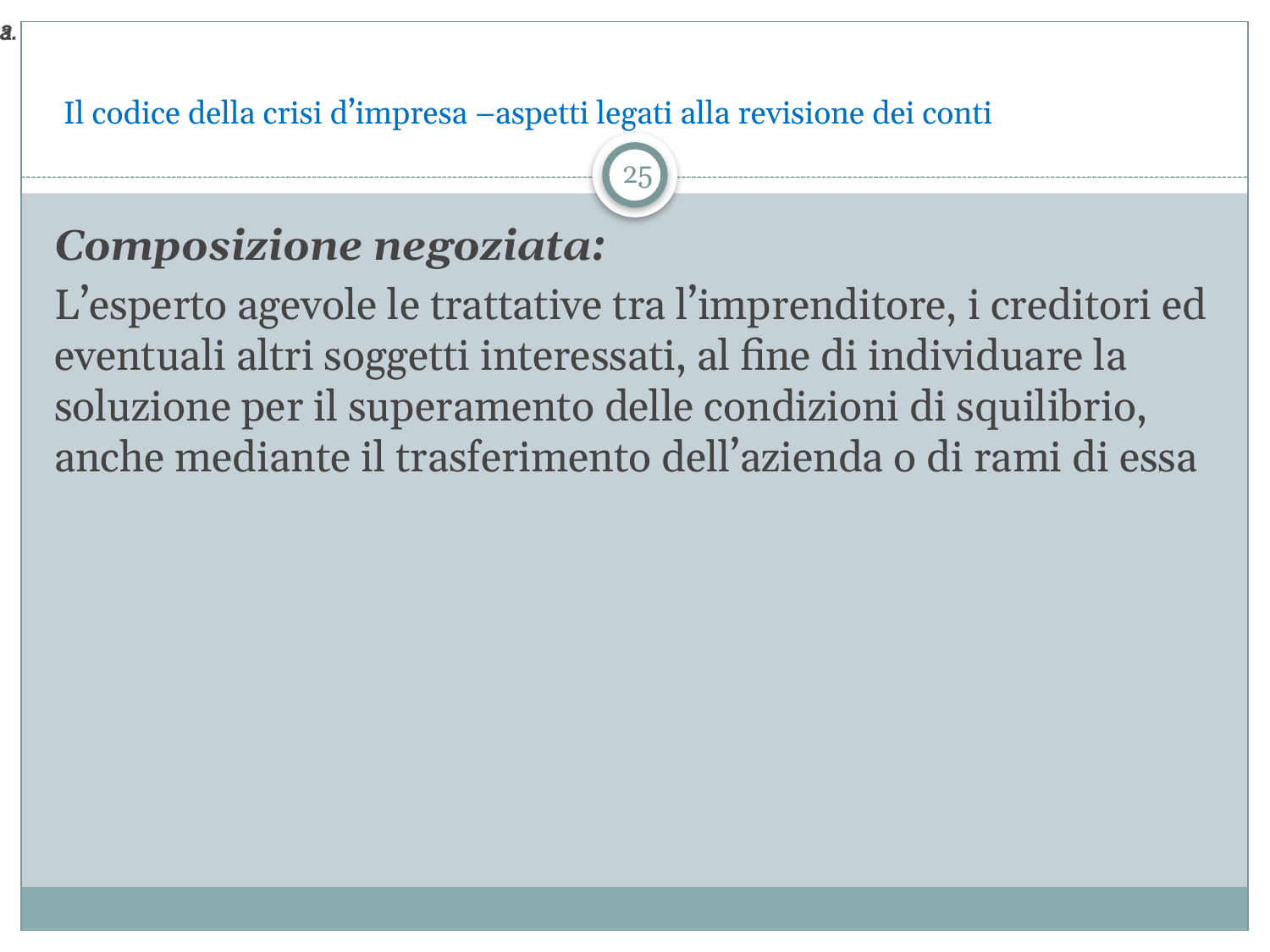

3.
a
# Il codice della crisi d’impresa –aspetti legati alla revisione dei conti
25
Composizione negoziata:
L’esperto agevole le trattative tra l’imprenditore, i creditori ed eventuali altri soggetti interessati, al fine di individuare la soluzione per il superamento delle condizioni di squilibrio, anche mediante il trasferimento dell’azienda o di rami di essa